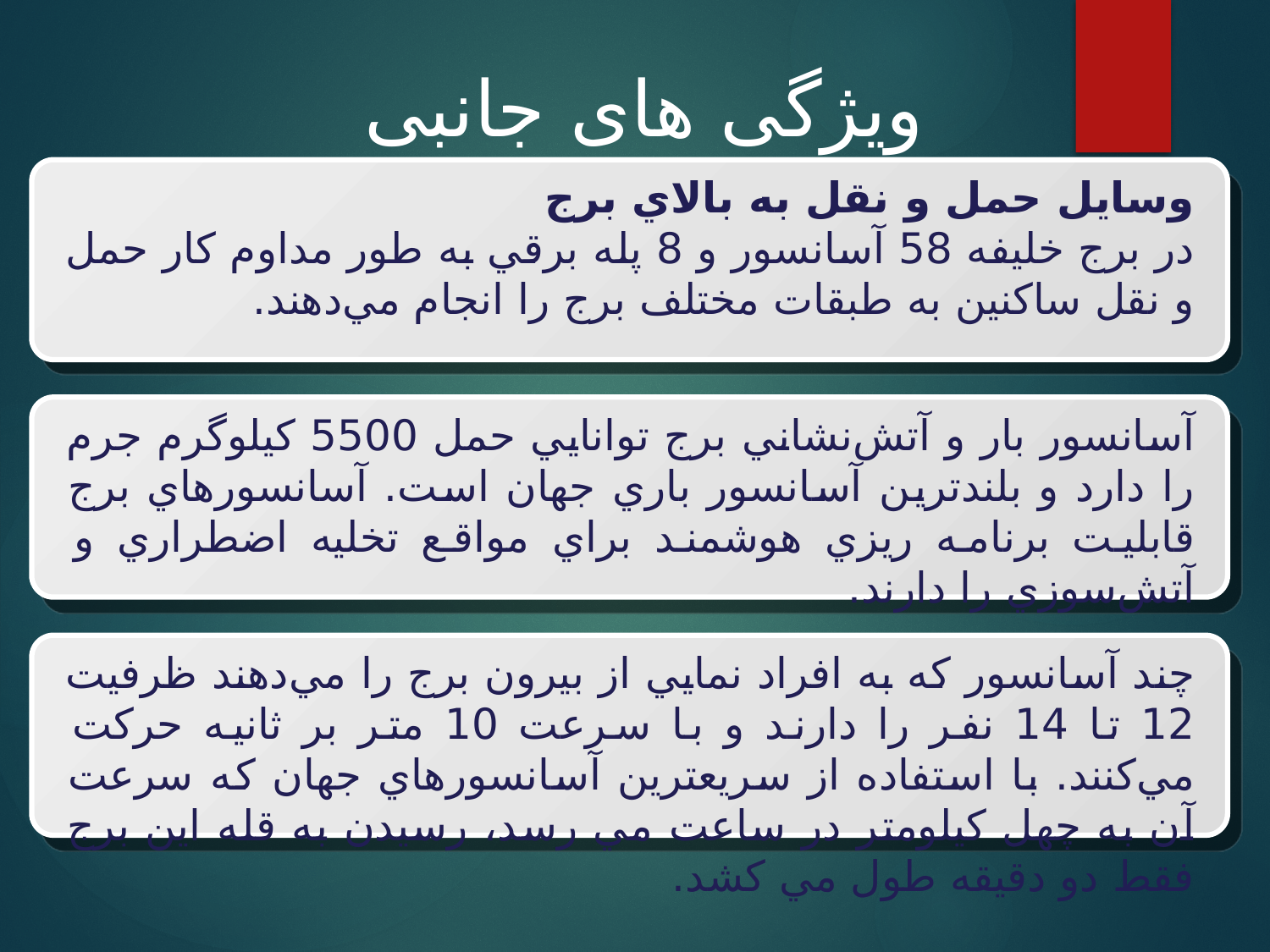

ویژگی های جانبی معماری

وسايل حمل و نقل به بالاي برج
در برج خليفه 58 آسانسور و 8 پله برقي به طور مداوم کار حمل و نقل ساکنين به طبقات مختلف برج را انجام مي‌دهند.

آسانسور بار و آتش‌نشاني برج توانايي حمل 5500 کيلوگرم جرم را دارد و بلندترين آسانسور باري جهان است. آسانسورهاي برج قابليت برنامه ريزي هوشمند براي مواقع تخليه اضطراري و آتش‌سوزي را دارند.

چند آسانسور که به افراد نمايي از بيرون برج را مي‌دهند ظرفيت 12 تا 14 نفر را دارند و با سرعت 10 متر بر ثانيه حرکت مي‌کنند. با استفاده از سريعترين آسانسورهاي جهان که سرعت آن به چهل کيلومتر در ساعت مي رسد، رسيدن به قله اين برج فقط دو دقيقه طول مي کشد.